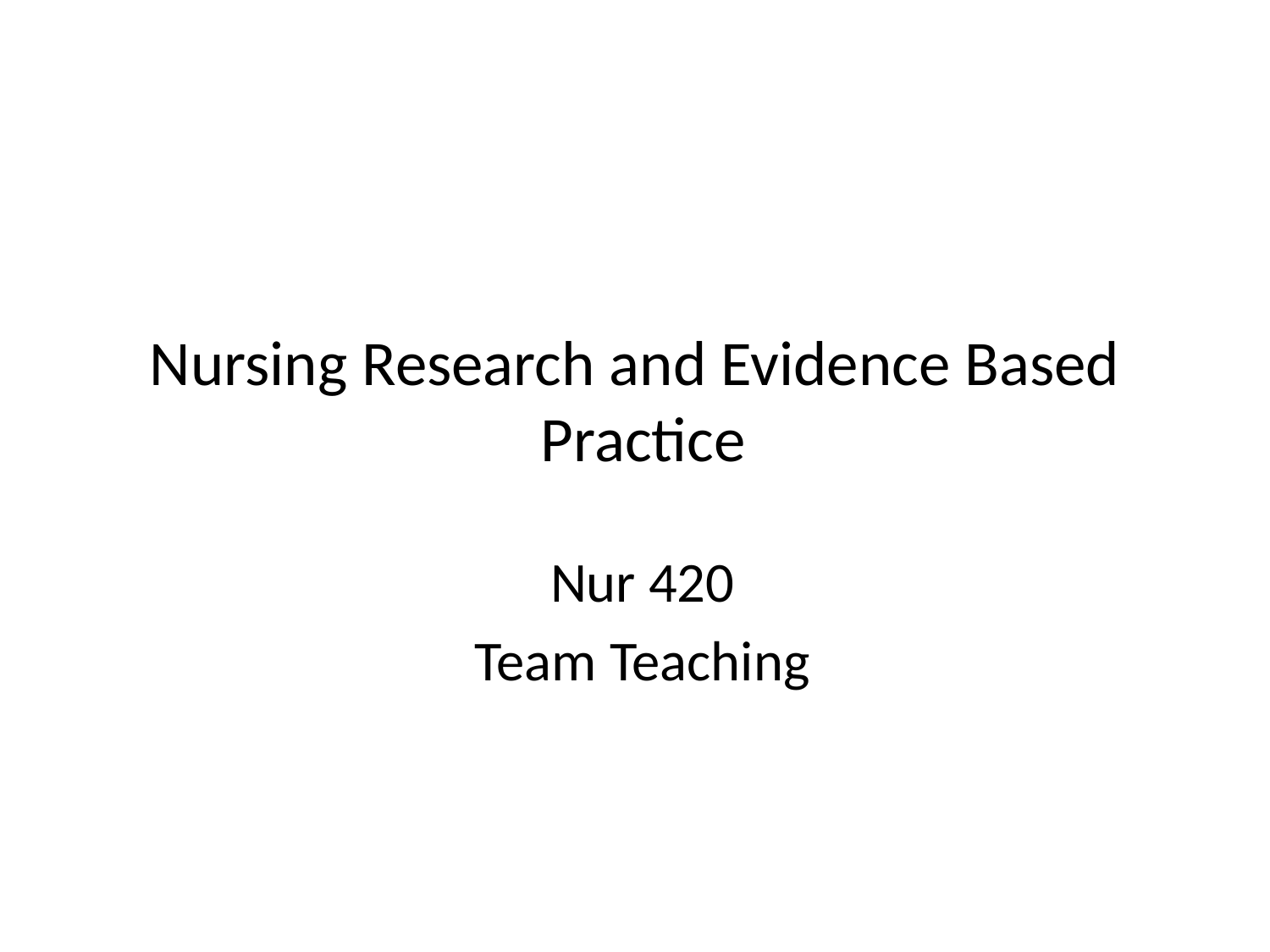

# Nursing Research and Evidence Based Practice
Nur 420
Team Teaching